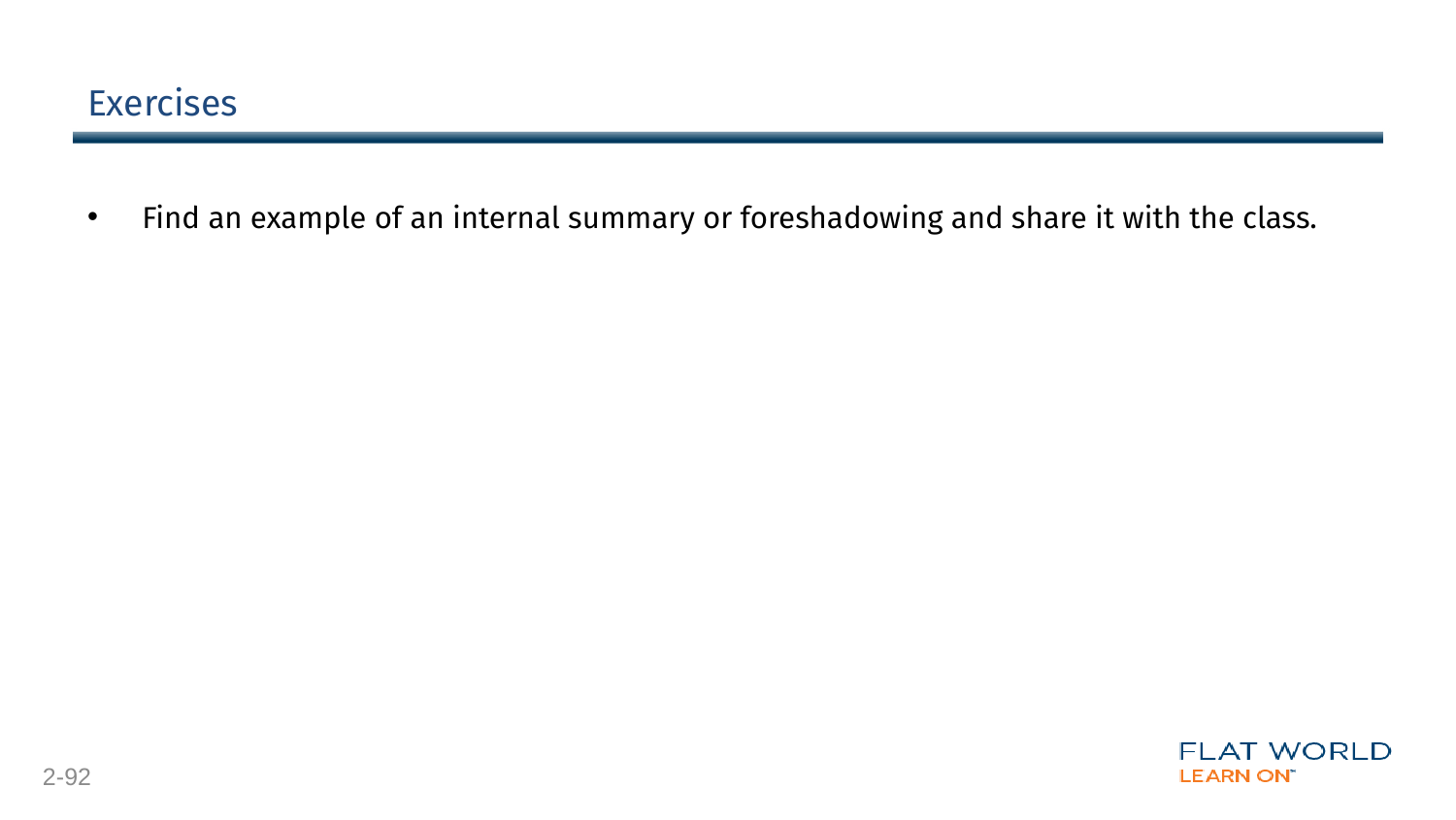

# Exercises
Find an example of an internal summary or foreshadowing and share it with the class.
2-92